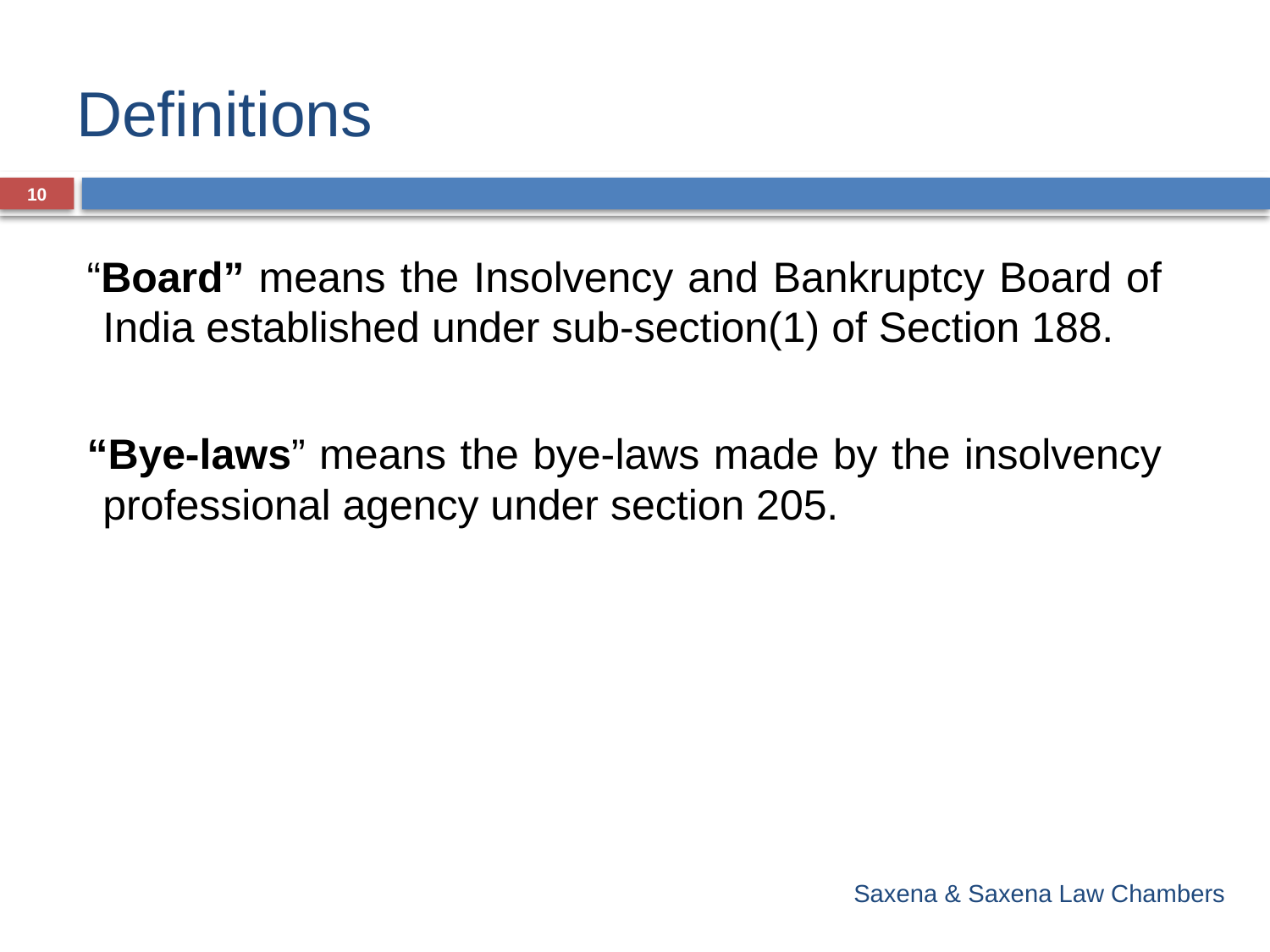

# Definitions
10
“Board” means the Insolvency and Bankruptcy Board of India established under sub-section(1) of Section 188.

“Bye-laws” means the bye-laws made by the insolvency professional agency under section 205.

Saxena & Saxena Law Chambers